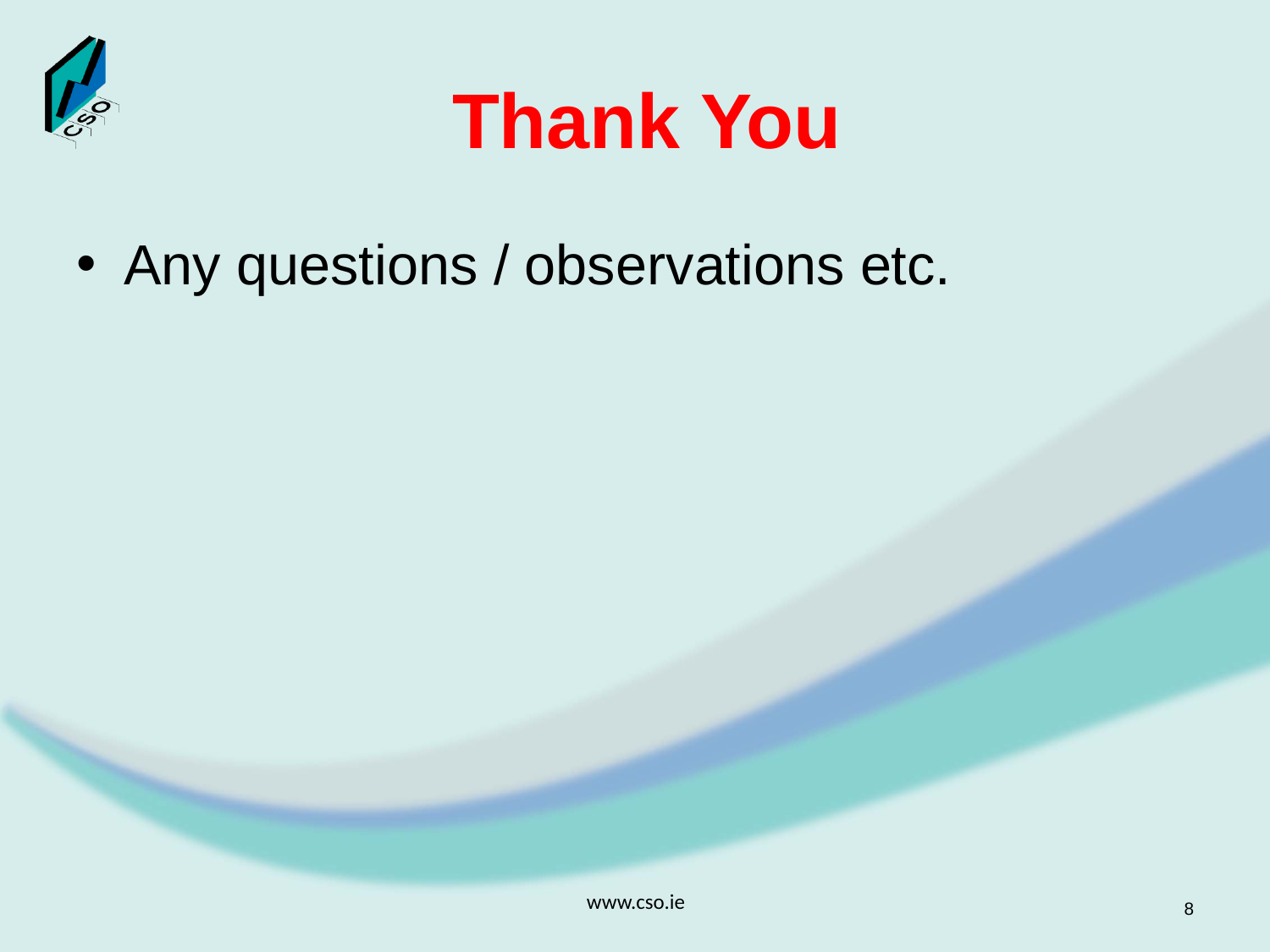

# Thank You
Any questions / observations etc.
www.cso.ie
8